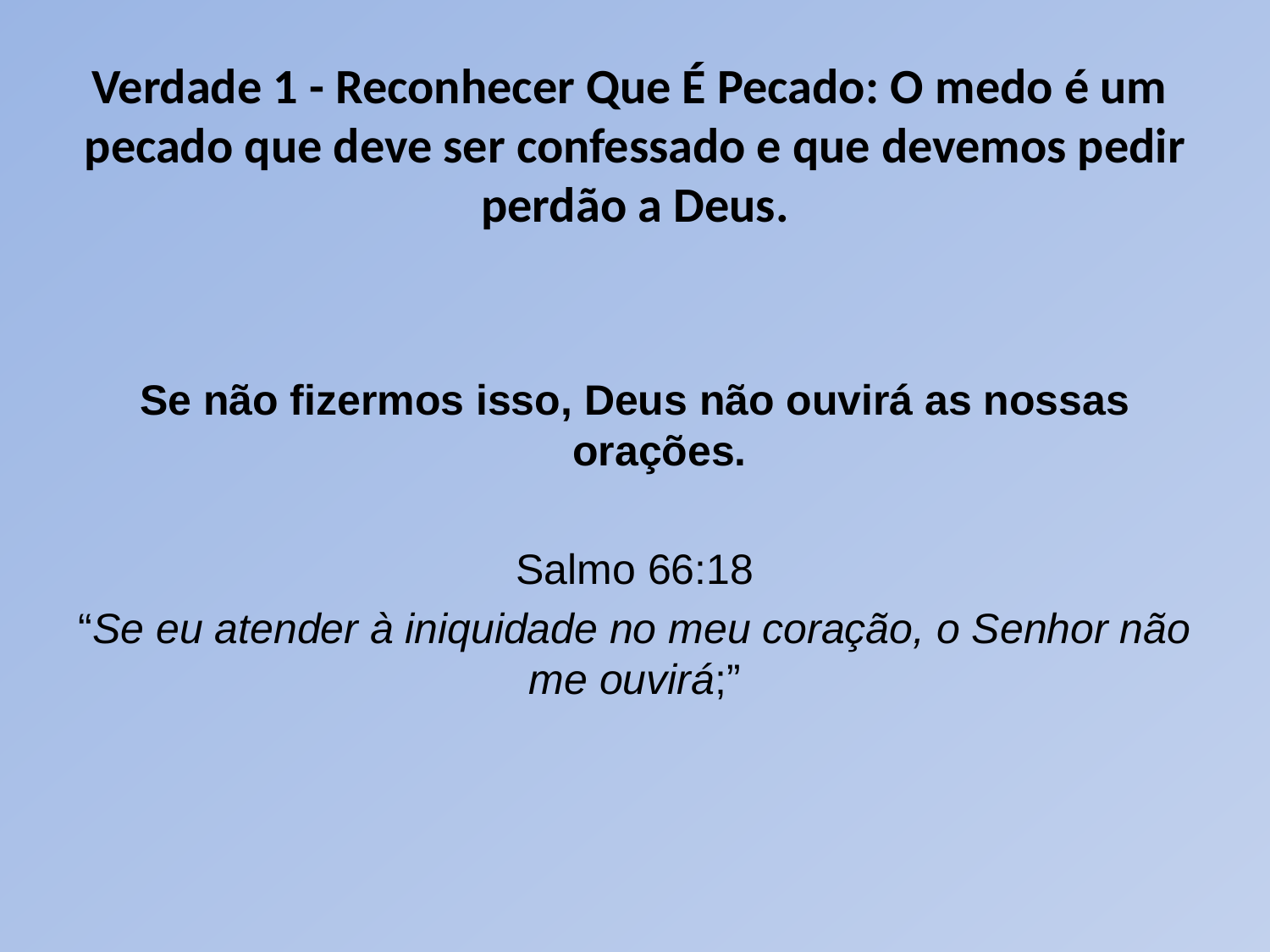

# Verdade 1 - Reconhecer Que É Pecado: O medo é um  pecado que deve ser confessado e que devemos pedir perdão a Deus.

Se não fizermos isso, Deus não ouvirá as nossas orações.

Salmo 66:18
“Se eu atender à iniquidade no meu coração, o Senhor não me ouvirá;”